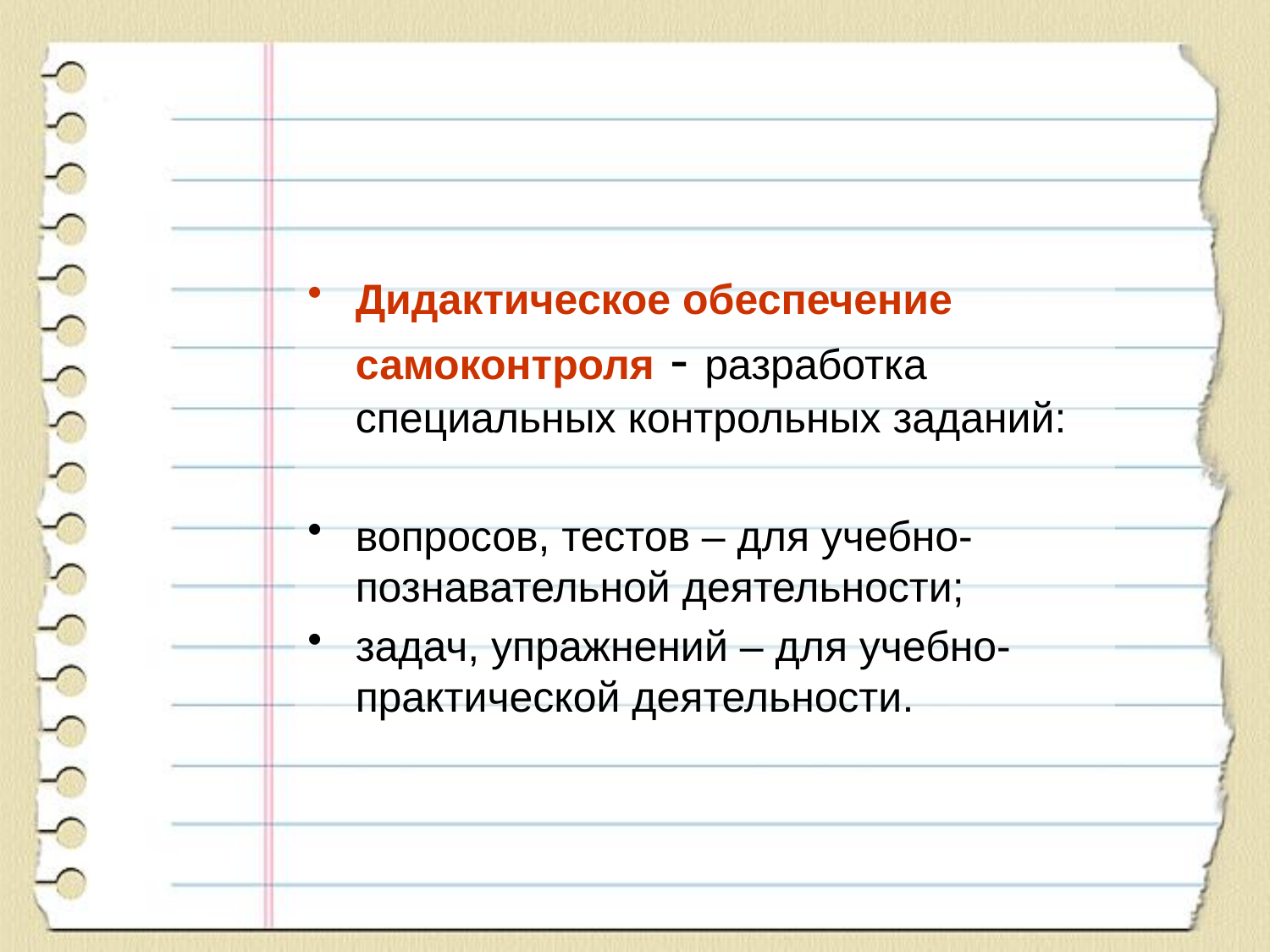

#
Дидактическое обеспечение самоконтроля - разработка  специальных контрольных заданий:

вопросов, тестов – для учебно-познавательной деятельности;
задач, упражнений – для учебно-практической деятельности.